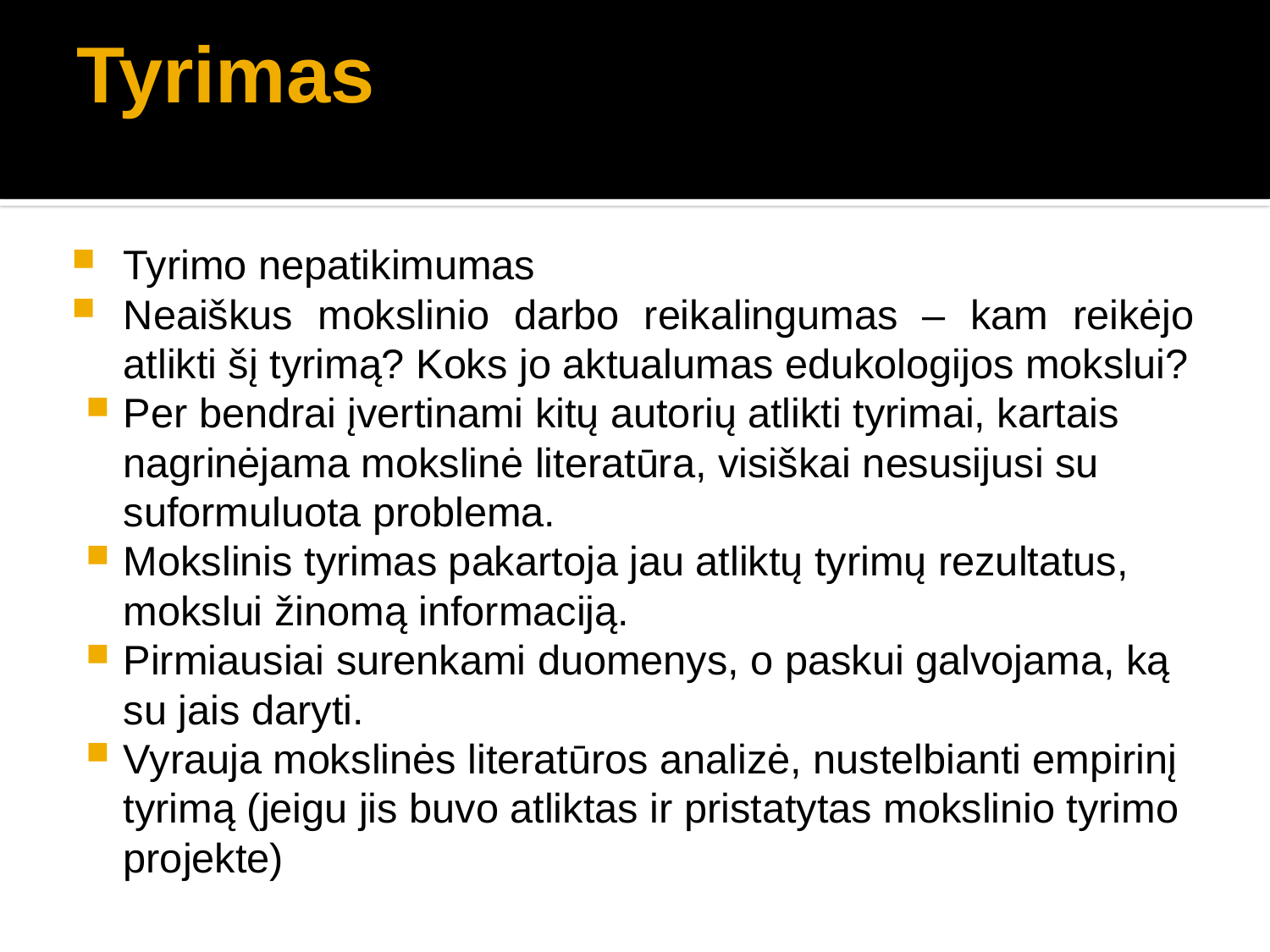

# Tyrimas
Tyrimo nepatikimumas
Neaiškus mokslinio darbo reikalingumas – kam reikėjo atlikti šį tyrimą? Koks jo aktualumas edukologijos mokslui?
Per bendrai įvertinami kitų autorių atlikti tyrimai, kartais nagrinėjama mokslinė literatūra, visiškai nesusijusi su suformuluota problema.
Mokslinis tyrimas pakartoja jau atliktų tyrimų rezultatus, mokslui žinomą informaciją.
Pirmiausiai surenkami duomenys, o paskui galvojama, ką su jais daryti.
Vyrauja mokslinės literatūros analizė, nustelbianti empirinį tyrimą (jeigu jis buvo atliktas ir pristatytas mokslinio tyrimo projekte)